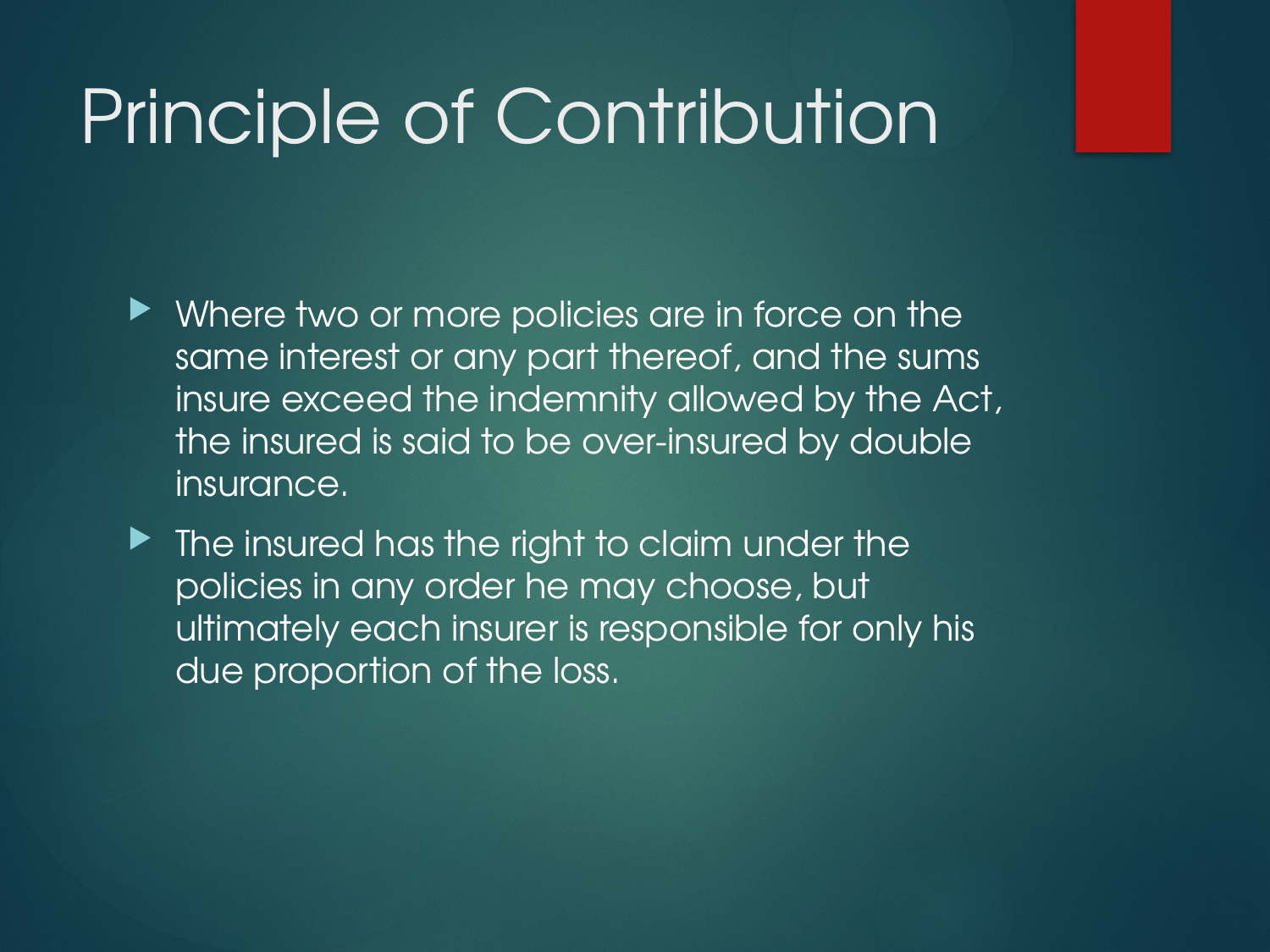

# Principle of Contribution
Where two or more policies are in force on the same interest or any part thereof, and the sums insure exceed the indemnity allowed by the Act, the insured is said to be over-insured by double insurance.
The insured has the right to claim under the policies in any order he may choose, but ultimately each insurer is responsible for only his due proportion of the loss.